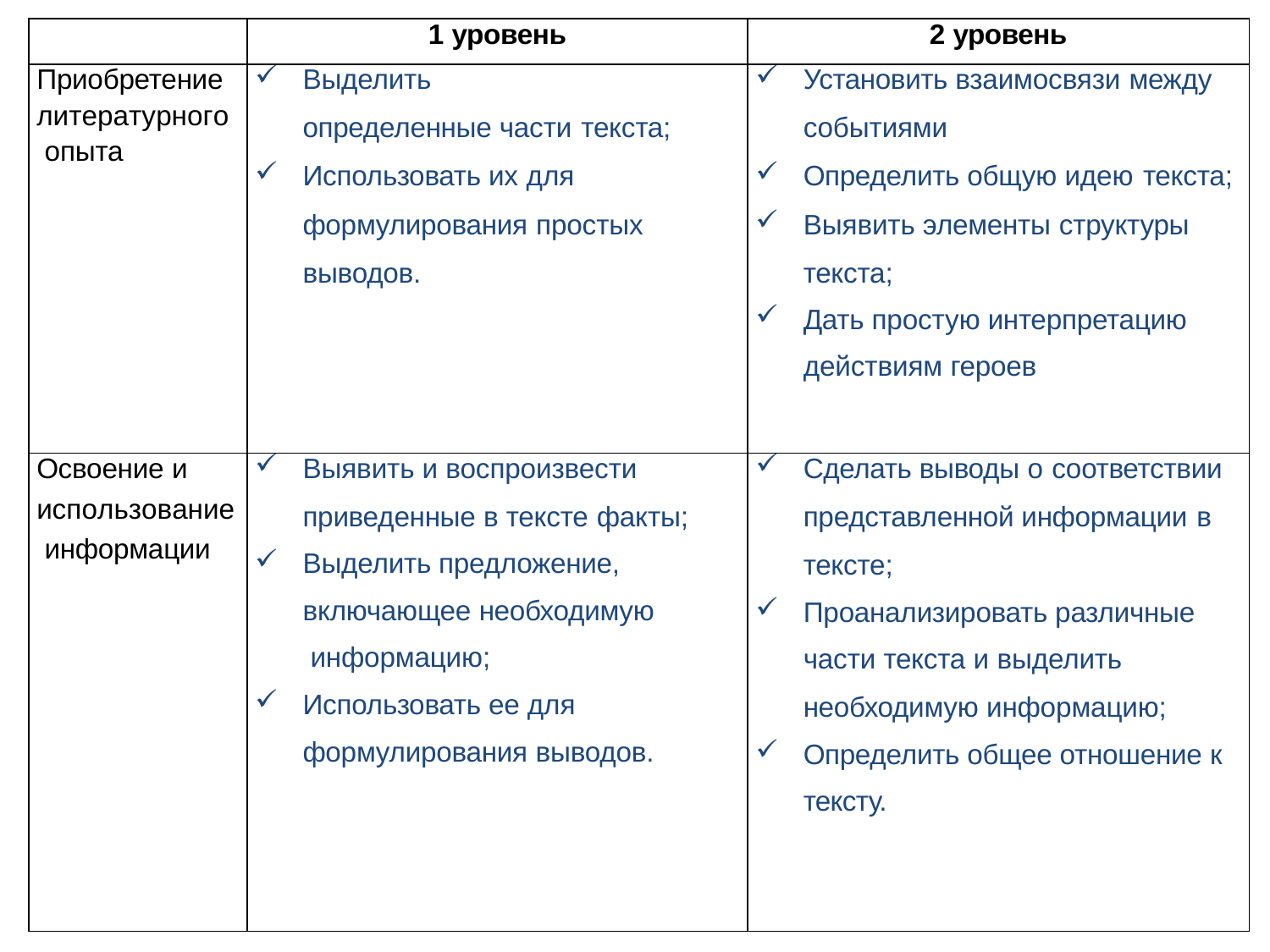

|  | 1 уровень | 2 уровень |
| --- | --- | --- |
| Приобретение литературного опыта | Выделить определенные части текста; Использовать их для формулирования простых выводов. | Установить взаимосвязи между событиями Определить общую идею текста; Выявить элементы структуры текста; Дать простую интерпретацию действиям героев |
| Освоение и использование информации | Выявить и воспроизвести приведенные в тексте факты; Выделить предложение, включающее необходимую информацию; Использовать ее для формулирования выводов. | Сделать выводы о соответствии представленной информации в тексте; Проанализировать различные части текста и выделить необходимую информацию; Определить общее отношение к тексту. |